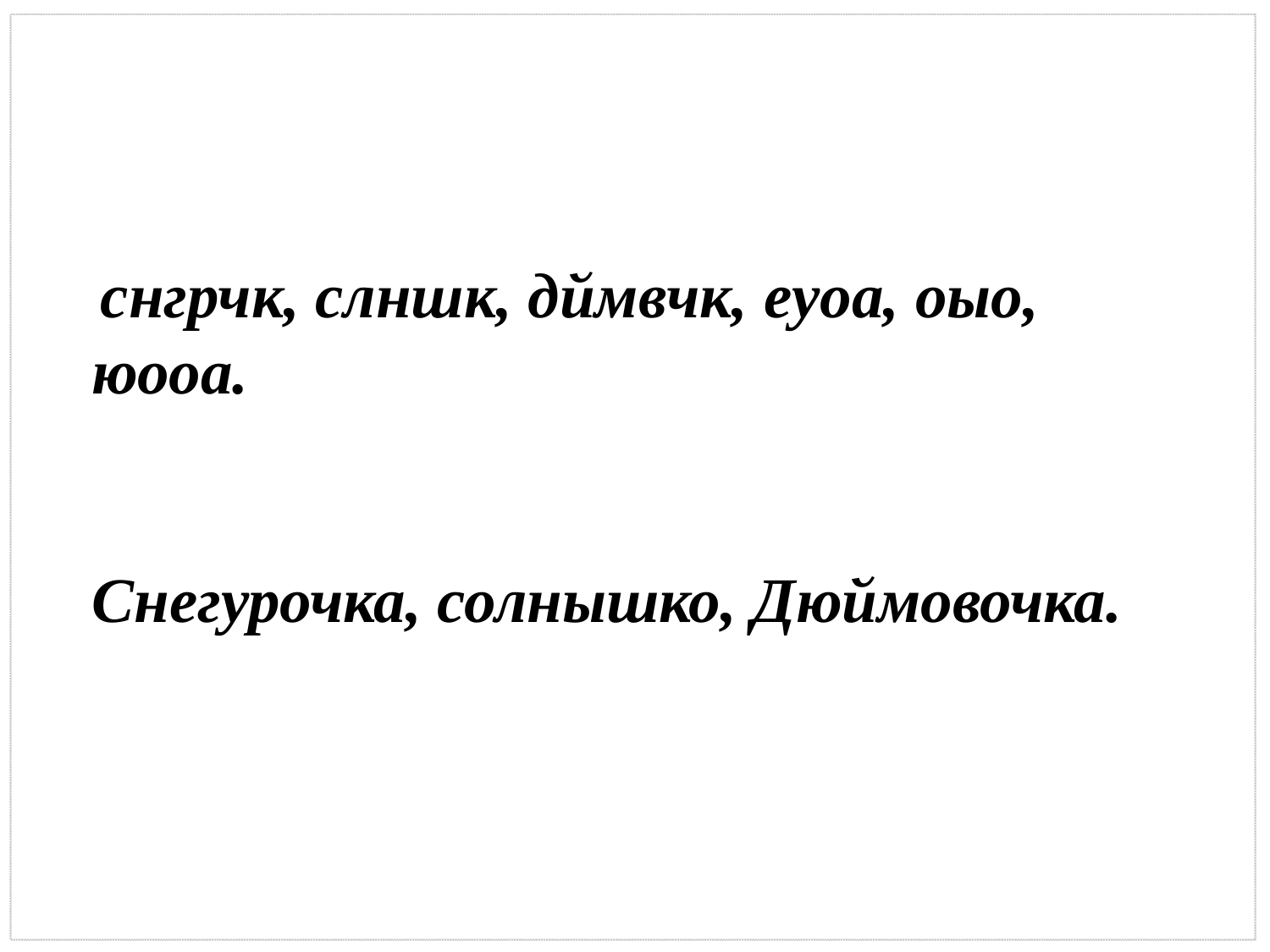

снгрчк, слншк, дймвчк, еуоа, оыо, юооа.

Снегурочка, солнышко, Дюймовочка.